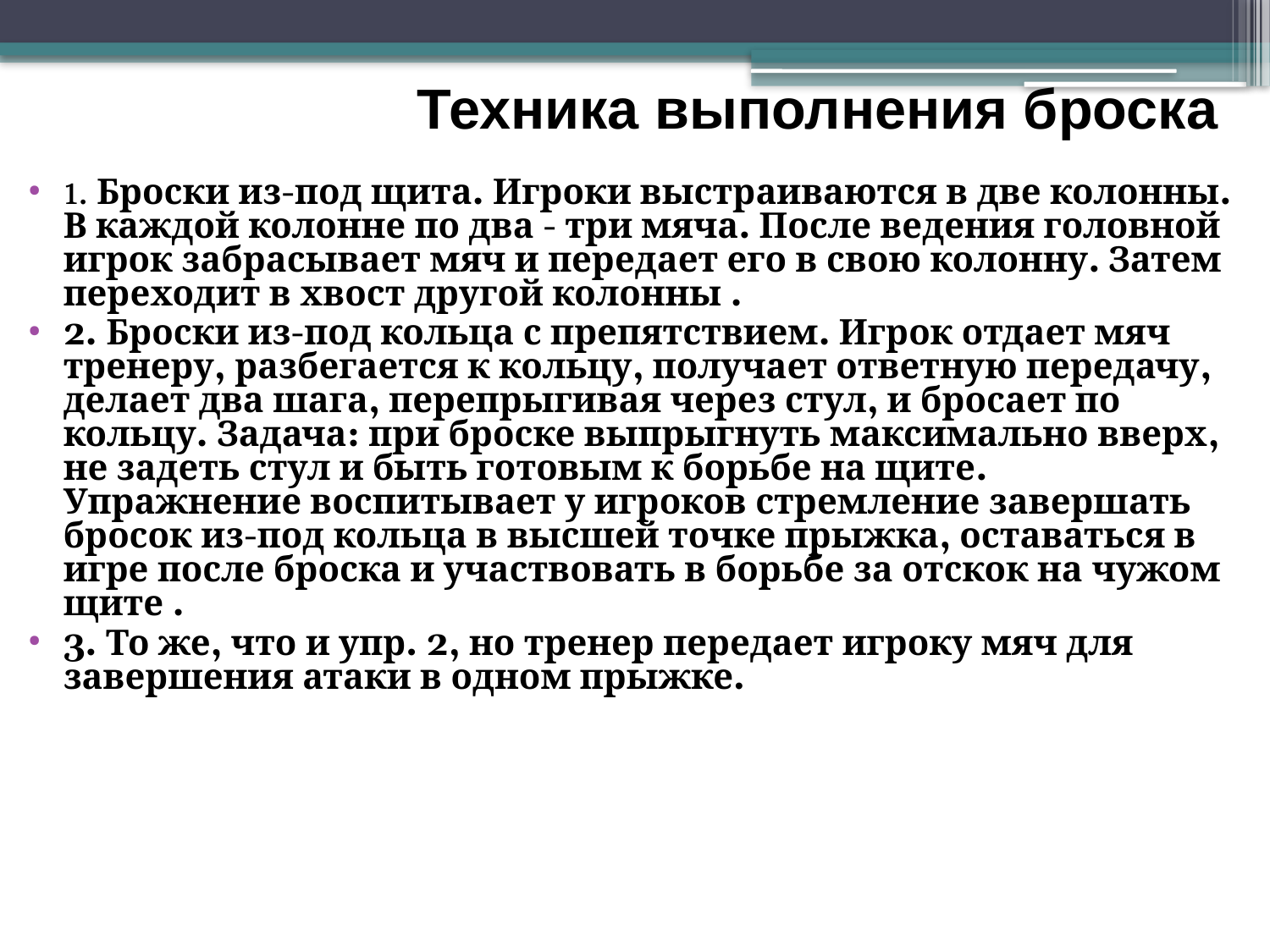

Техника выполнения броска

1. Броски из-под щита. Игроки выстраиваются в две колонны. В каждой колонне по два - три мяча. После ведения головной игрок забрасывает мяч и передает его в свою колонну. Затем переходит в хвост другой колонны .
2. Броски из-под кольца с препятствием. Игрок отдает мяч тренеру, разбегается к кольцу, получает ответную передачу, делает два шага, перепрыгивая через стул, и бросает по кольцу. Задача: при броске выпрыгнуть максимально вверх, не задеть стул и быть готовым к борьбе на щите. Упражнение воспитывает у игроков стремление завершать бросок из-под кольца в высшей точке прыжка, оставаться в игре после броска и участвовать в борьбе за отскок на чужом щите .
3. То же, что и упр. 2, но тренер передает игроку мяч для завершения атаки в одном прыжке.
# Тренировка броска